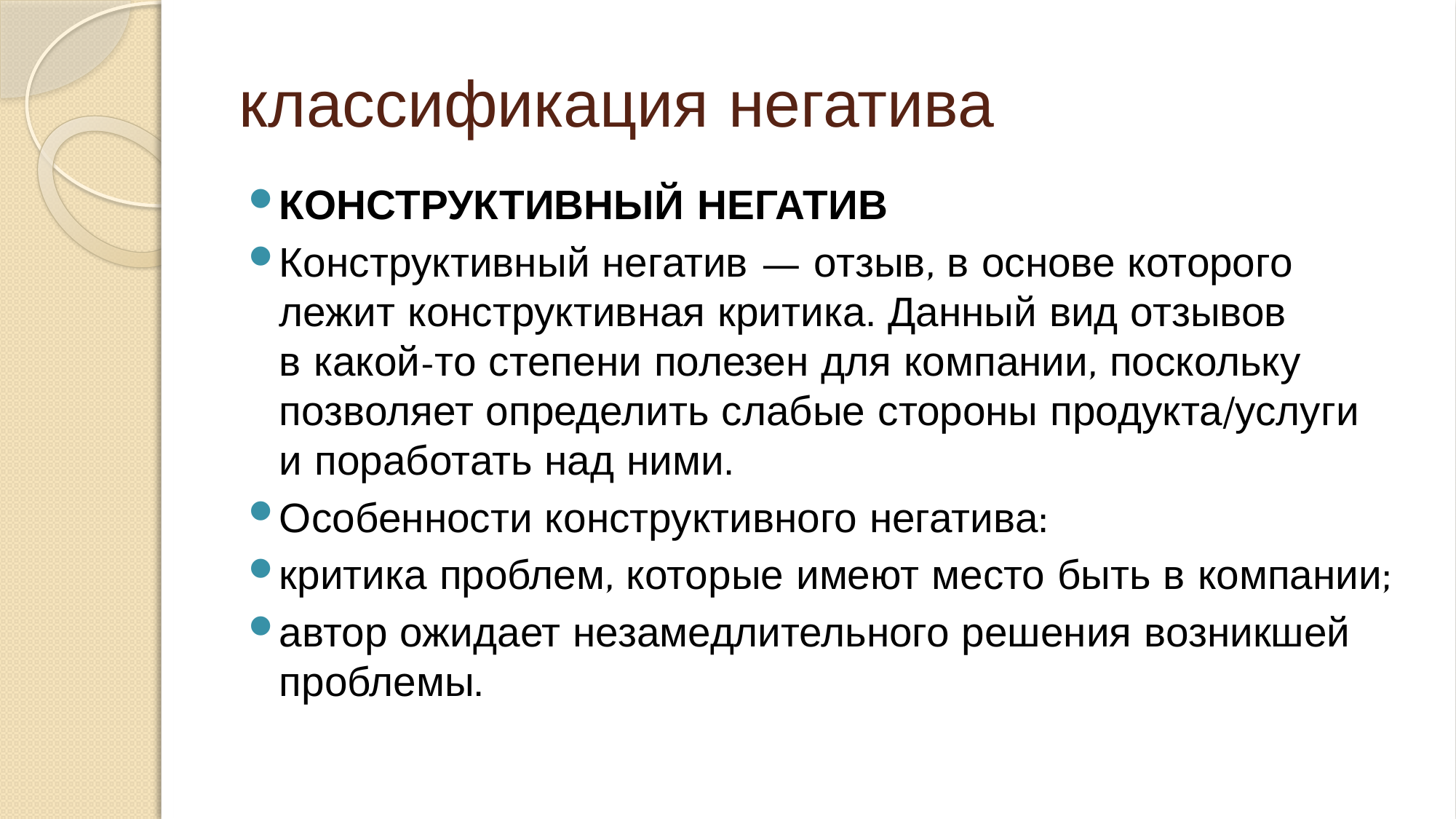

# классификация негатива
КОНСТРУКТИВНЫЙ НЕГАТИВ
Конструктивный негатив — отзыв, в основе которого лежит конструктивная критика. Данный вид отзывов в какой-то степени полезен для компании, поскольку позволяет определить слабые стороны продукта/услуги и поработать над ними.
Особенности конструктивного негатива:
критика проблем, которые имеют место быть в компании;
автор ожидает незамедлительного решения возникшей проблемы.